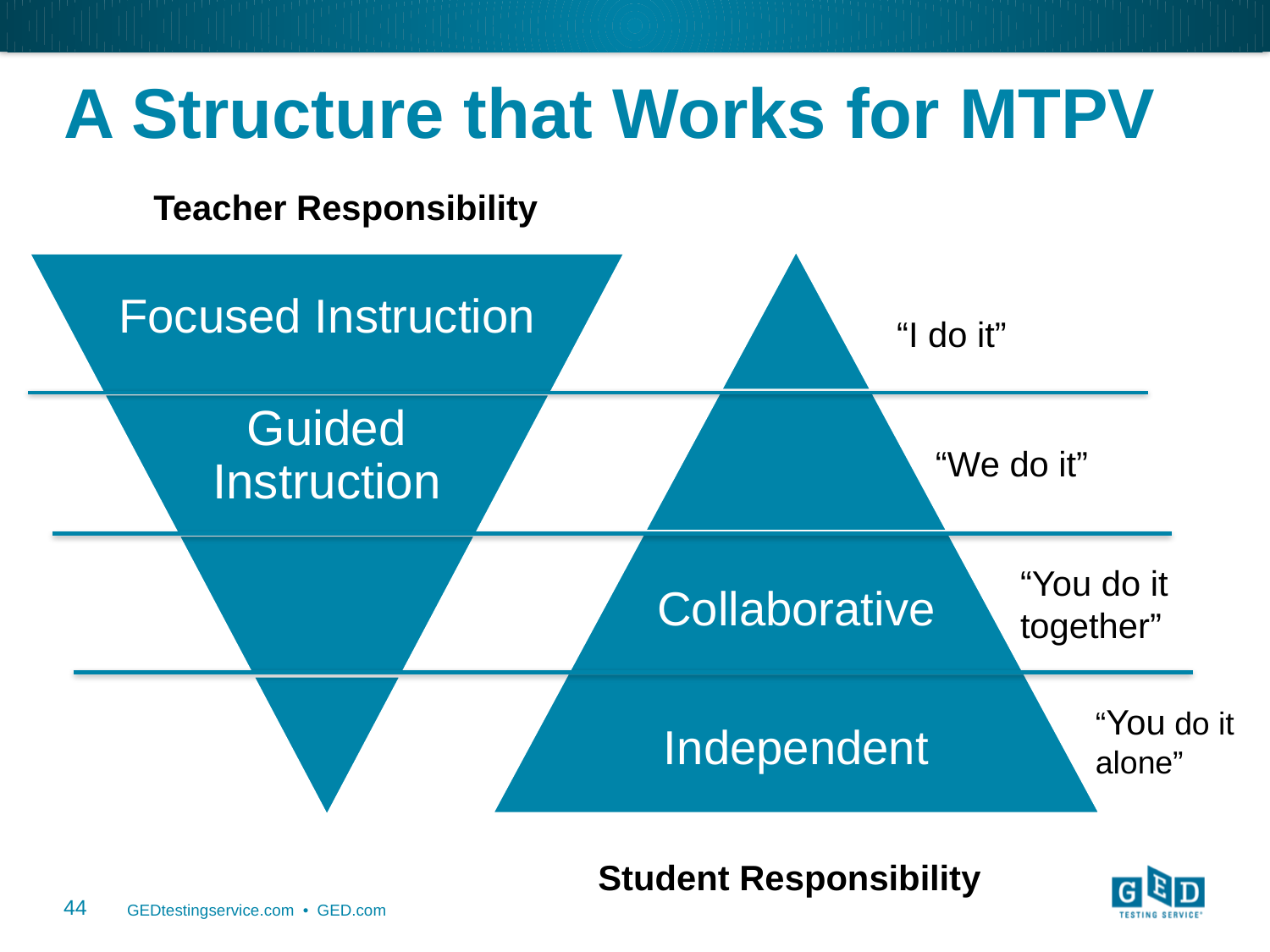

# A Structure that Works for MTPV
Teacher Responsibility

Collaborative
Independent
Focused Instruction
Guided Instruction

“I do it”
“We do it”
“You do it together”
“You do it alone”
Student Responsibility
44